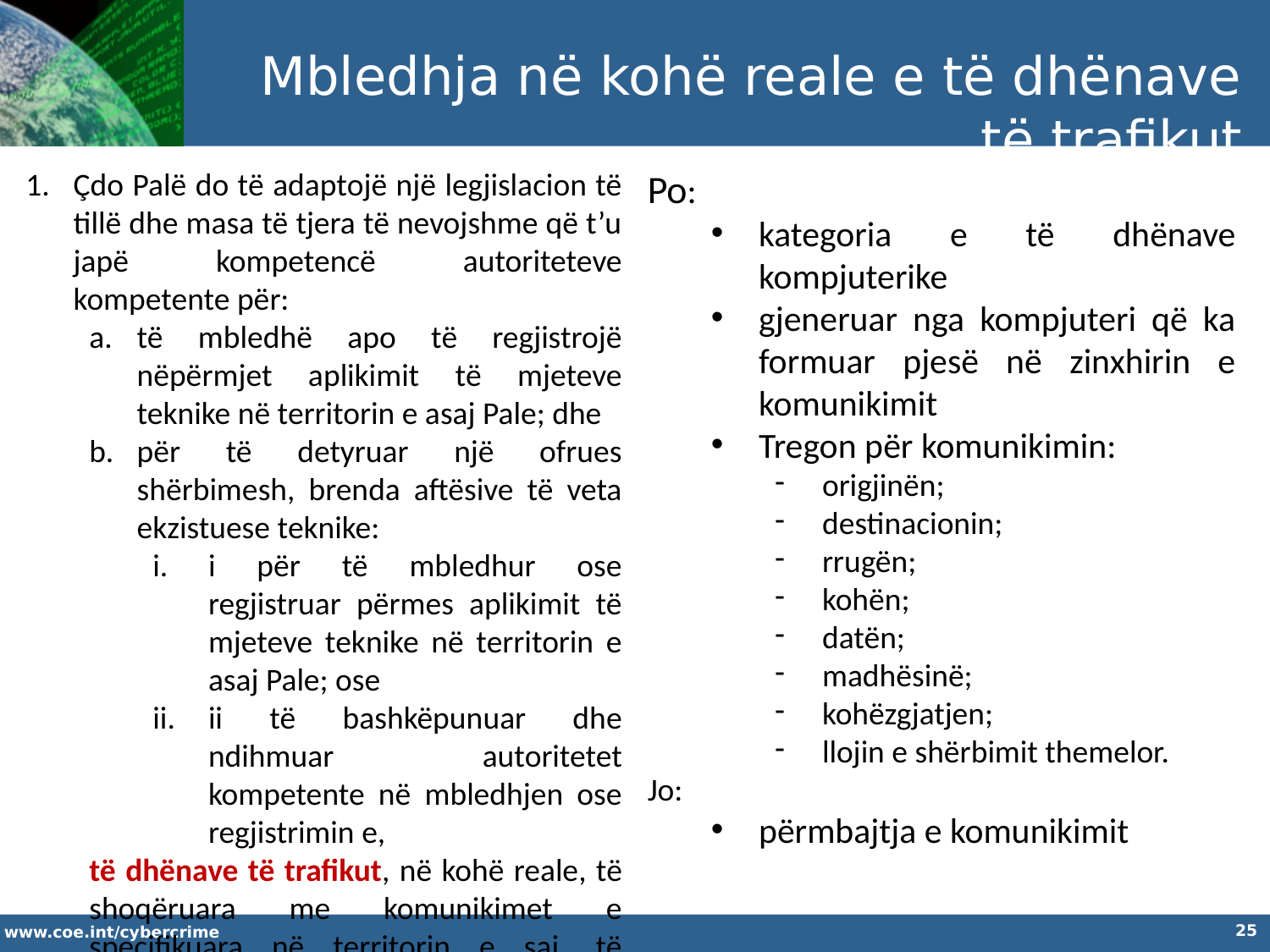

Mbledhja në kohë reale e të dhënave të trafikut
Çdo Palë do të adaptojë një legjislacion të tillë dhe masa të tjera të nevojshme që t’u japë kompetencë autoriteteve kompetente për:
të mbledhë apo të regjistrojë nëpërmjet aplikimit të mjeteve teknike në territorin e asaj Pale; dhe
për të detyruar një ofrues shërbimesh, brenda aftësive të veta ekzistuese teknike:
i për të mbledhur ose regjistruar përmes aplikimit të mjeteve teknike në territorin e asaj Pale; ose
ii të bashkëpunuar dhe ndihmuar autoritetet kompetente në mbledhjen ose regjistrimin e,
të dhënave të trafikut, në kohë reale, të shoqëruara me komunikimet e specifikuara në territorin e saj, të transmetuara nëpërmjet një sistemi kompjuterik.
Po:
kategoria e të dhënave kompjuterike
gjeneruar nga kompjuteri që ka formuar pjesë në zinxhirin e komunikimit
Tregon për komunikimin:
origjinën;
destinacionin;
rrugën;
kohën;
datën;
madhësinë;
kohëzgjatjen;
llojin e shërbimit themelor.
Jo:
përmbajtja e komunikimit